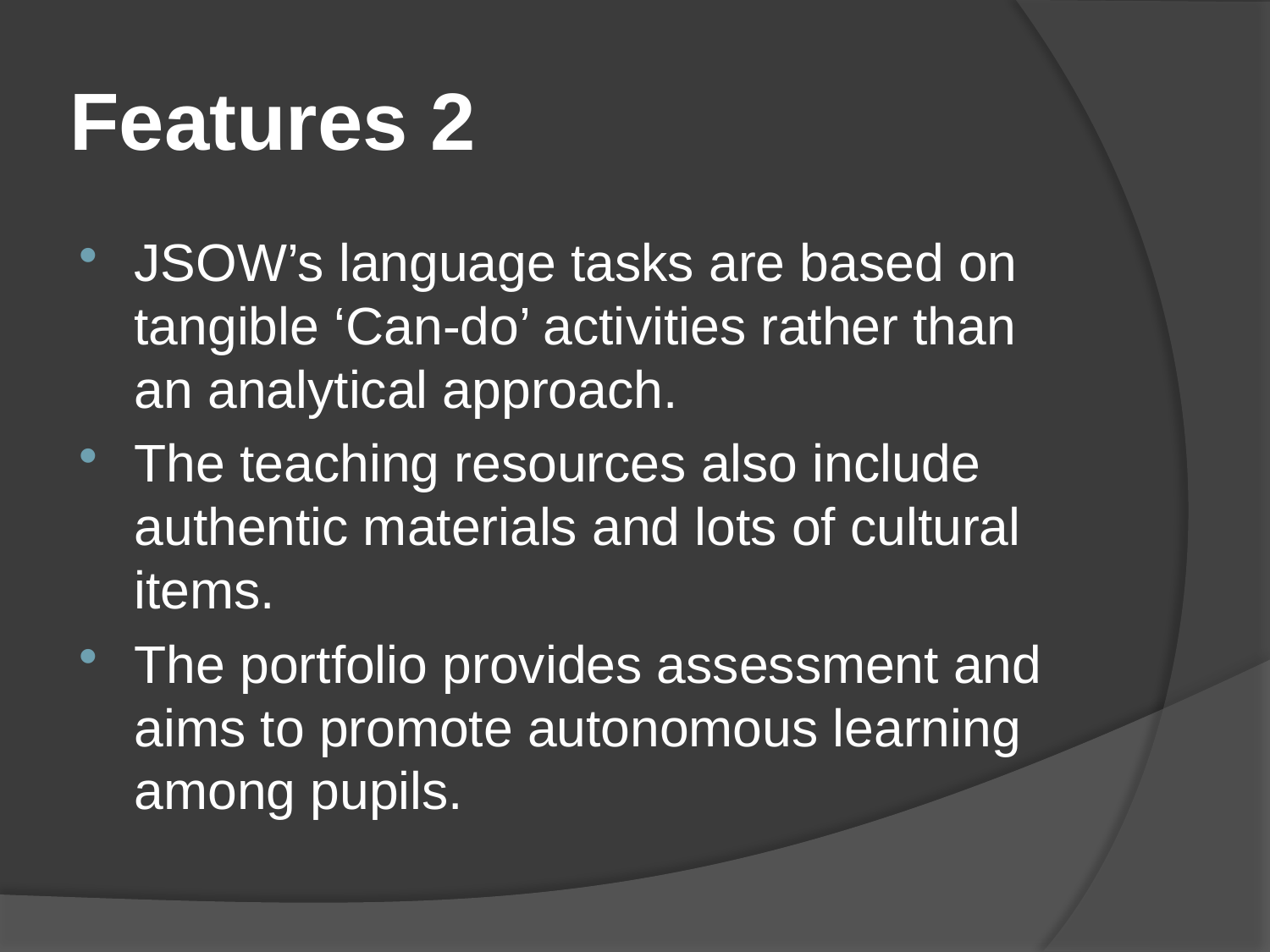

# Features 2
JSOW’s language tasks are based on tangible ‘Can-do’ activities rather than an analytical approach.
The teaching resources also include authentic materials and lots of cultural items.
The portfolio provides assessment and aims to promote autonomous learning among pupils.